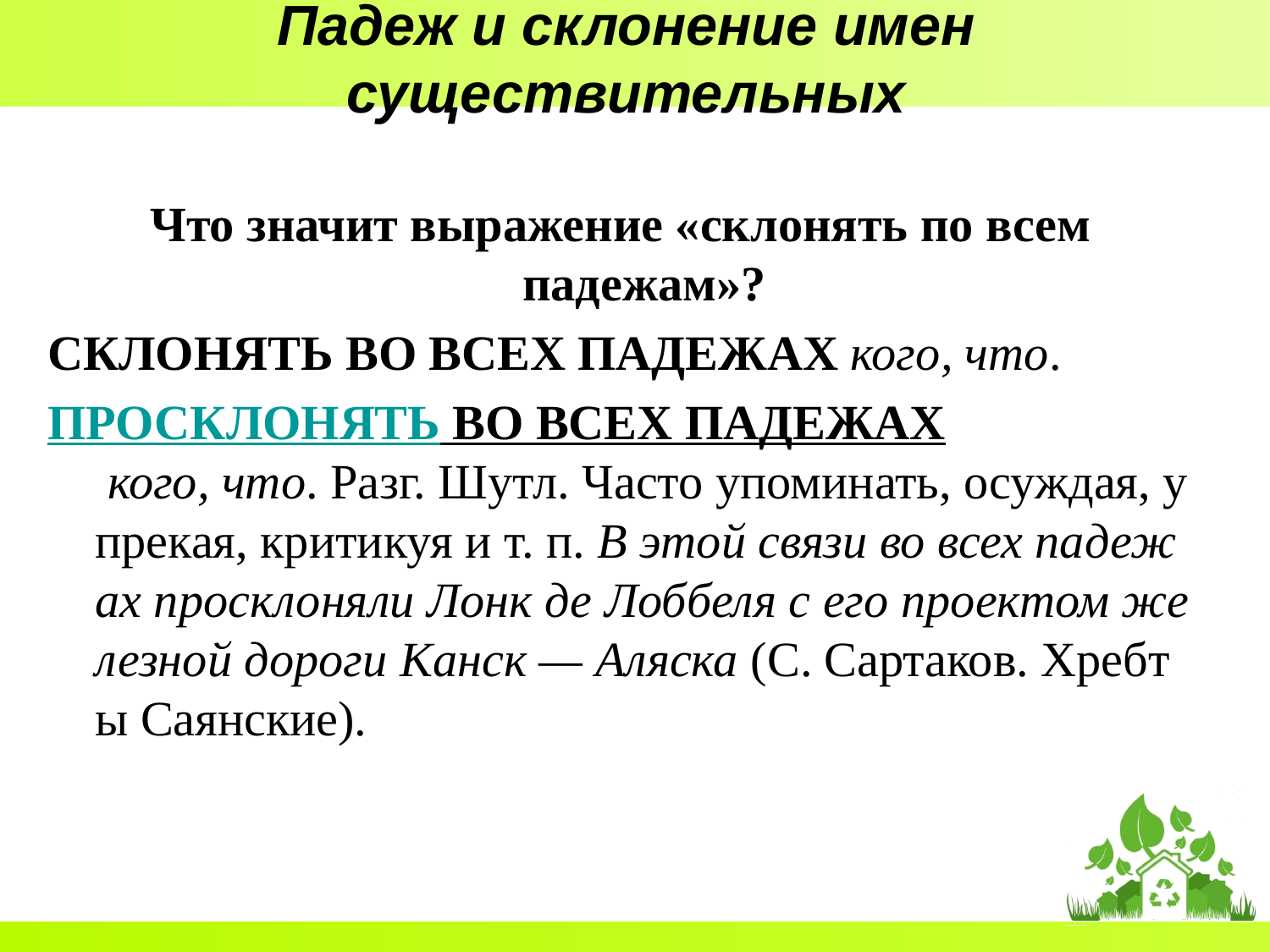

# Падеж и склонение имен существительных
Что значит выражение «склонять по всем падежам»?
СКЛОНЯТЬ ВО ВСЕХ ПАДЕЖАХ кого, что.
ПРОСКЛОНЯТЬ ВО ВСЕХ ПАДЕЖАХ кого, что. Разг. Шутл. Часто упоминать, осуждая, упрекая, критикуя и т. п. В этой связи во всех падежах просклоняли Лонк де Лоббеля с его проектом железной дороги Канск — Аляска (С. Сартаков. Хребты Саянские).